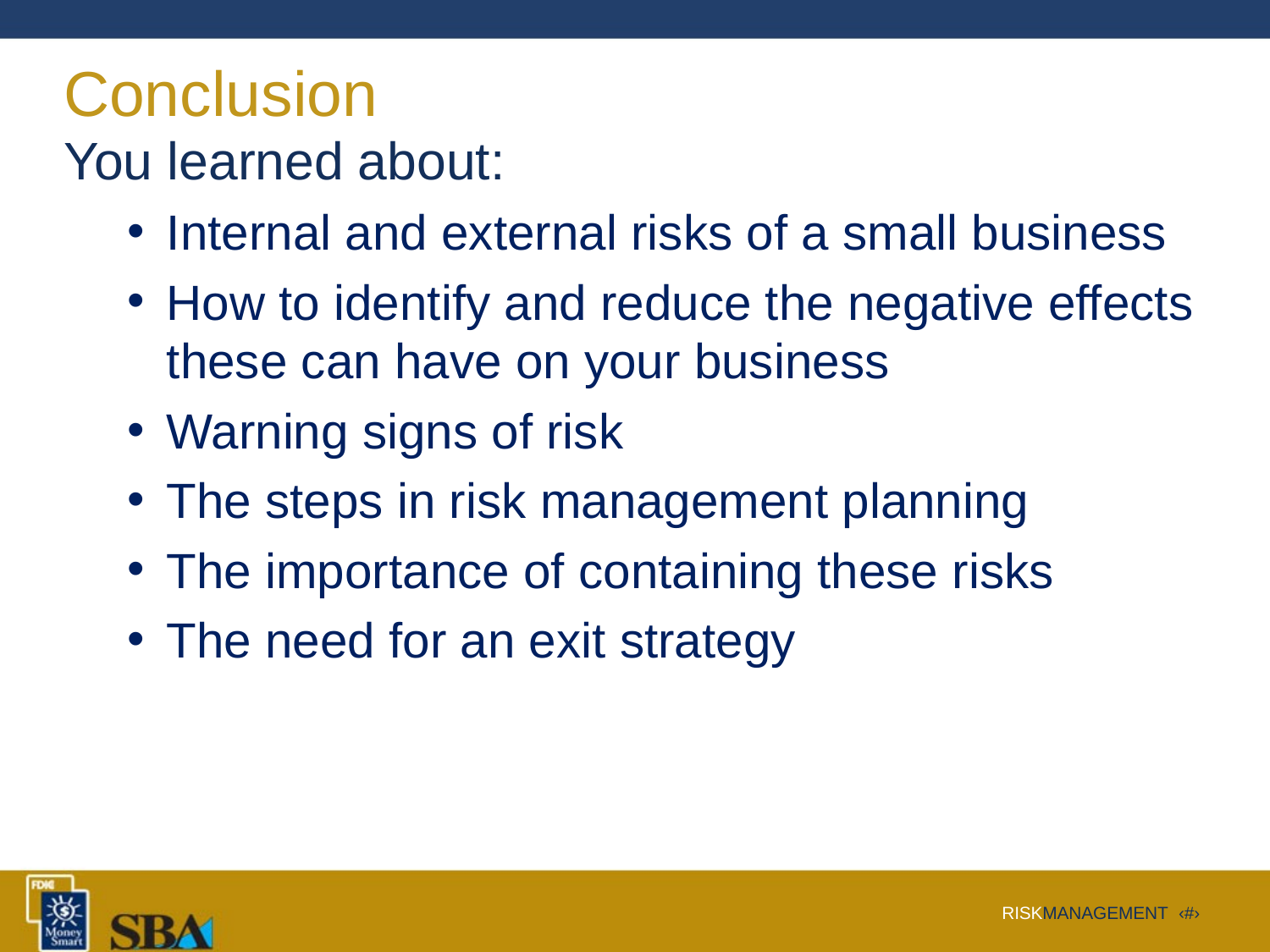

# Conclusion
You learned about:
Internal and external risks of a small business
How to identify and reduce the negative effects these can have on your business
Warning signs of risk
The steps in risk management planning
The importance of containing these risks
The need for an exit strategy